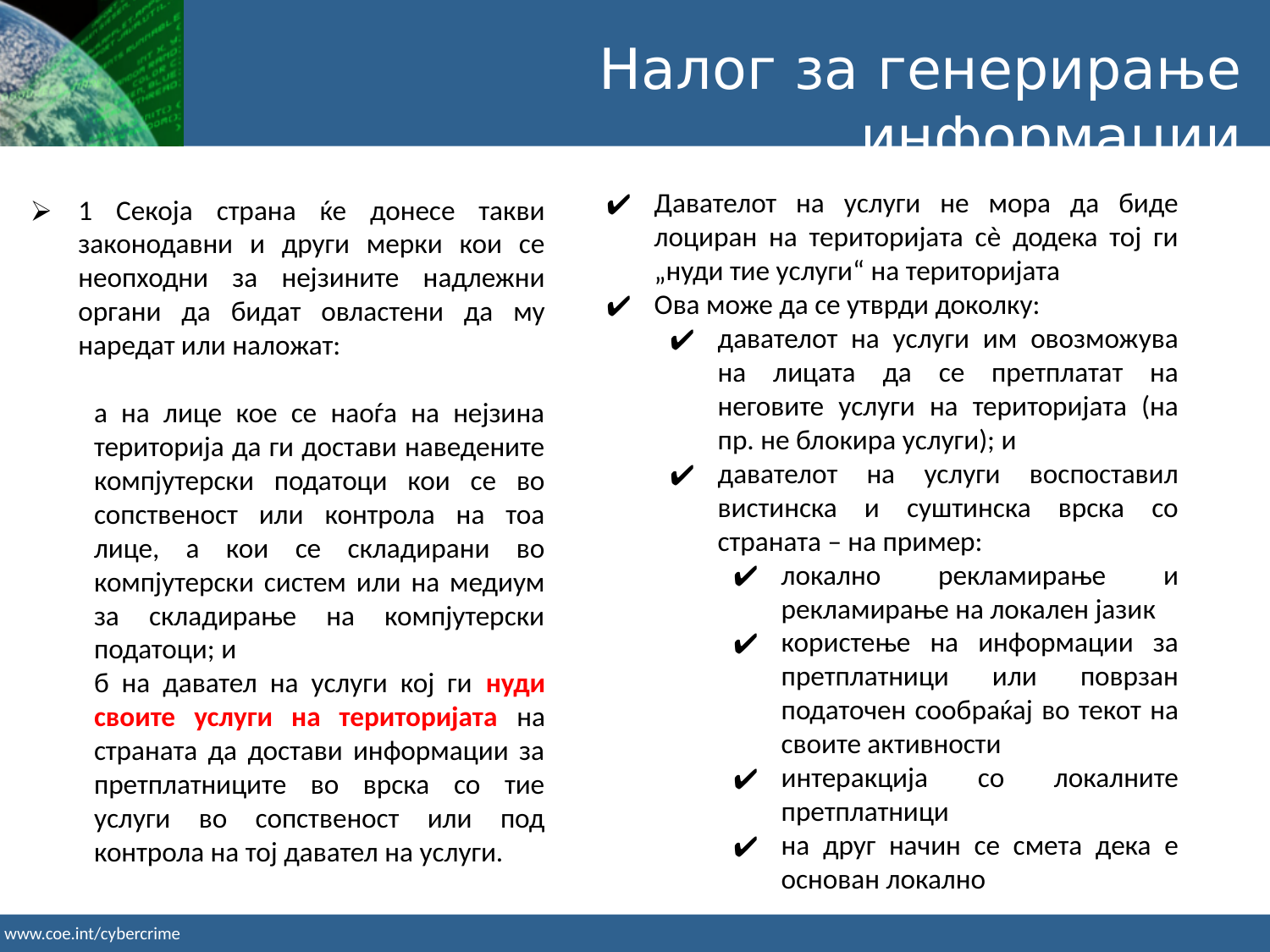

Налог за генерирање информации
Давателот на услуги не мора да биде лоциран на територијата сè додека тој ги „нуди тие услуги“ на територијата
Ова може да се утврди доколку:
давателот на услуги им овозможува на лицата да се претплатат на неговите услуги на територијата (на пр. не блокира услуги); и
давателот на услуги воспоставил вистинска и суштинска врска со страната – на пример:
локално рекламирање и рекламирање на локален јазик
користење на информации за претплатници или поврзан податочен сообраќај во текот на своите активности
интеракција со локалните претплатници
на друг начин се смета дека е основан локално
1 Секоја страна ќе донесе такви законодавни и други мерки кои се неопходни за нејзините надлежни органи да бидат овластени да му наредат или наложат:

а на лице кое се наоѓа на нејзина територија да ги достави наведените компјутерски податоци кои се во сопственост или контрола на тоа лице, а кои се складирани во компјутерски систем или на медиум за складирање на компјутерски податоци; и
б на давател на услуги кој ги нуди своите услуги на територијата на страната да достави информации за претплатниците во врска со тие услуги во сопственост или под контрола на тој давател на услуги.